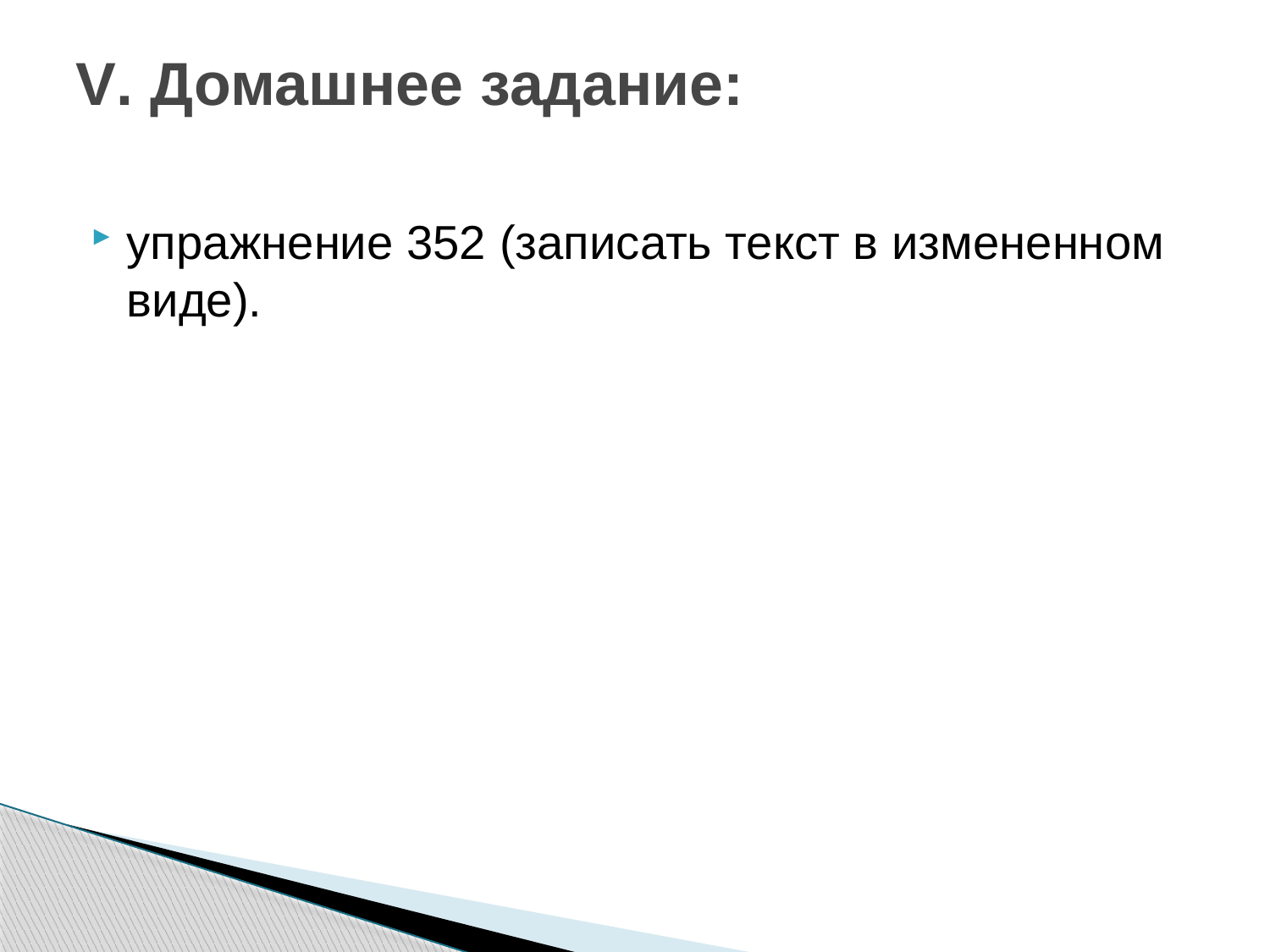

# V. Домашнее задание:
упражнение 352 (записать текст в измененном виде).